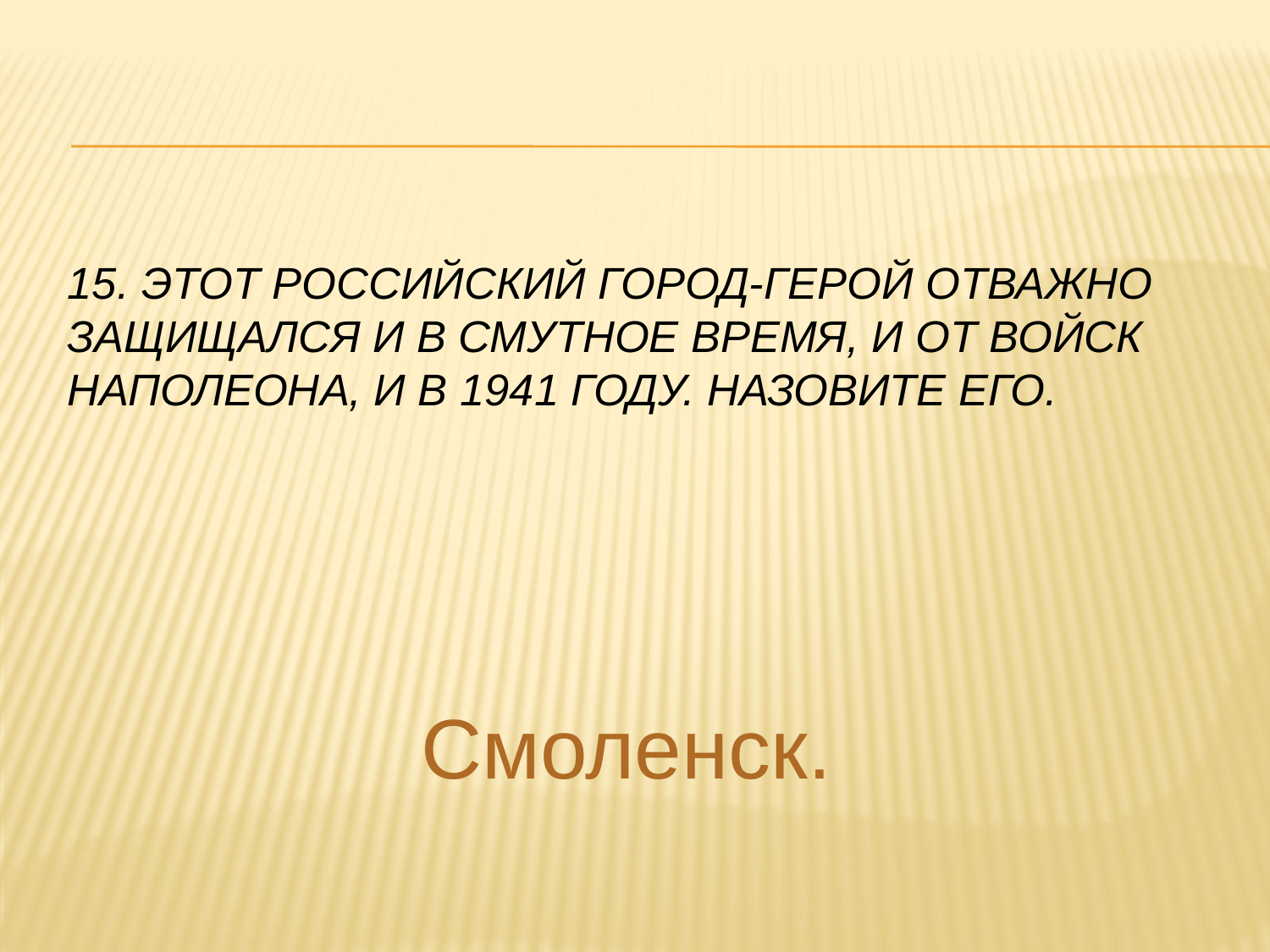

# 15. Этот российский город-герой отважно защищался и в Смутное время, и от войск Наполеона, и в 1941 году. Назовите его.
Смоленск.